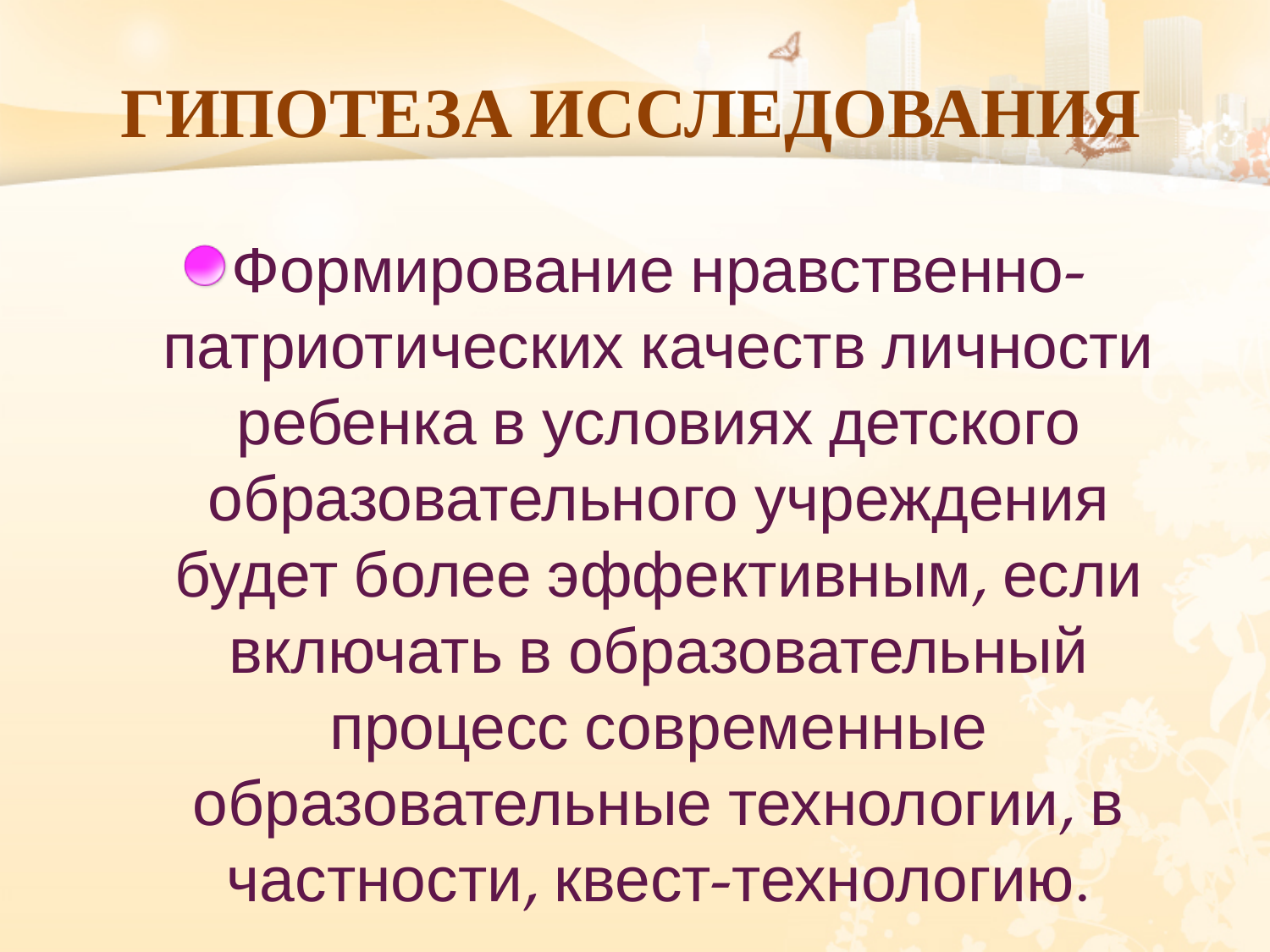

# ГИПОТЕЗА ИССЛЕДОВАНИЯ
Формирование нравственно-патриотических качеств личности ребенка в условиях детского образовательного учреждения будет более эффективным, если включать в образовательный процесс современные образовательные технологии, в частности, квест-технологию.